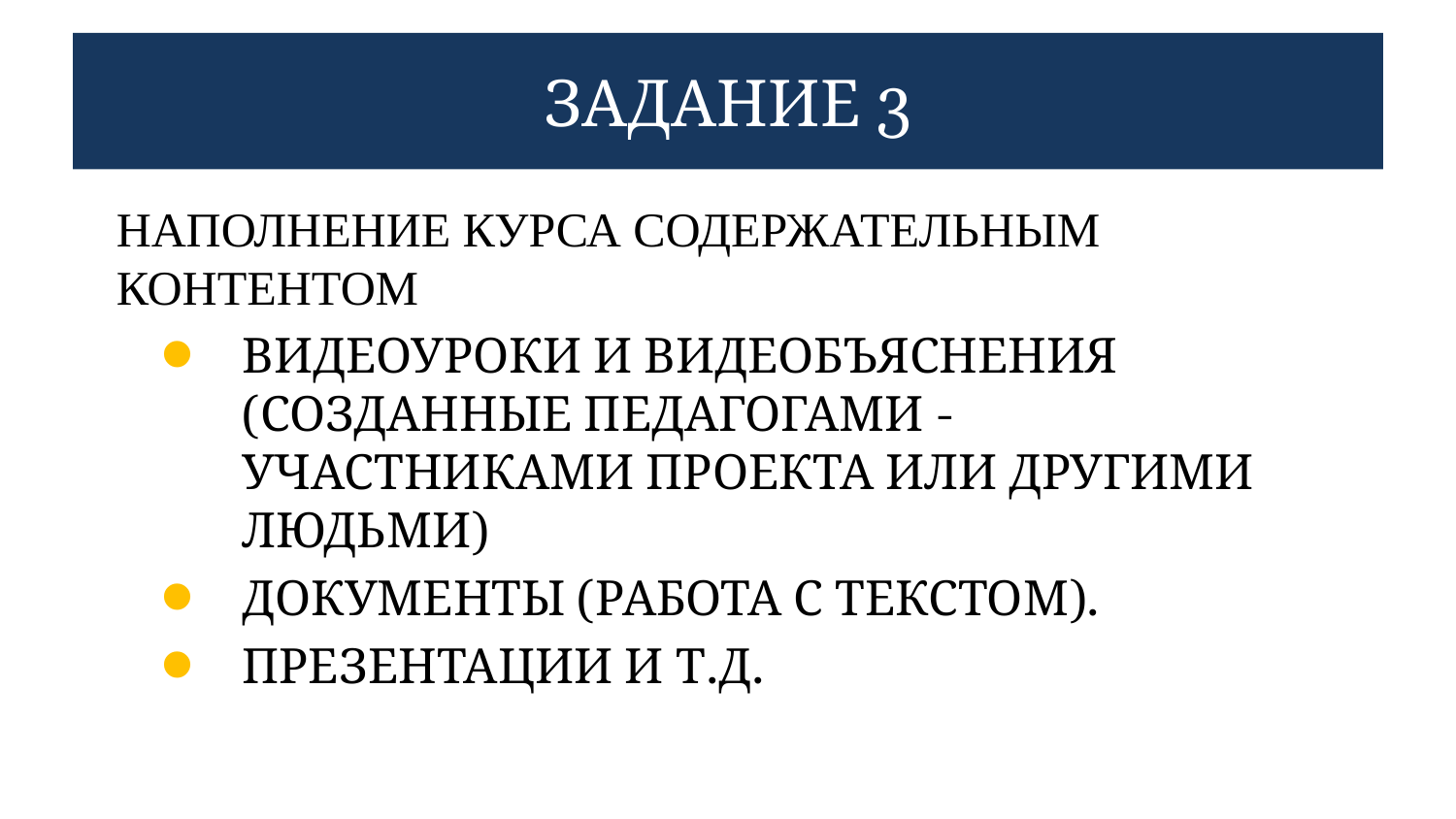

# ЗАДАНИЕ 3
НАПОЛНЕНИЕ КУРСА СОДЕРЖАТЕЛЬНЫМ  КОНТЕНТОМ
ВИДЕОУРОКИ И ВИДЕОБЪЯСНЕНИЯ (СОЗДАННЫЕ ПЕДАГОГАМИ -  УЧАСТНИКАМИ ПРОЕКТА ИЛИ ДРУГИМИ ЛЮДЬМИ)
ДОКУМЕНТЫ (РАБОТА С ТЕКСТОМ).
ПРЕЗЕНТАЦИИ И Т.Д.